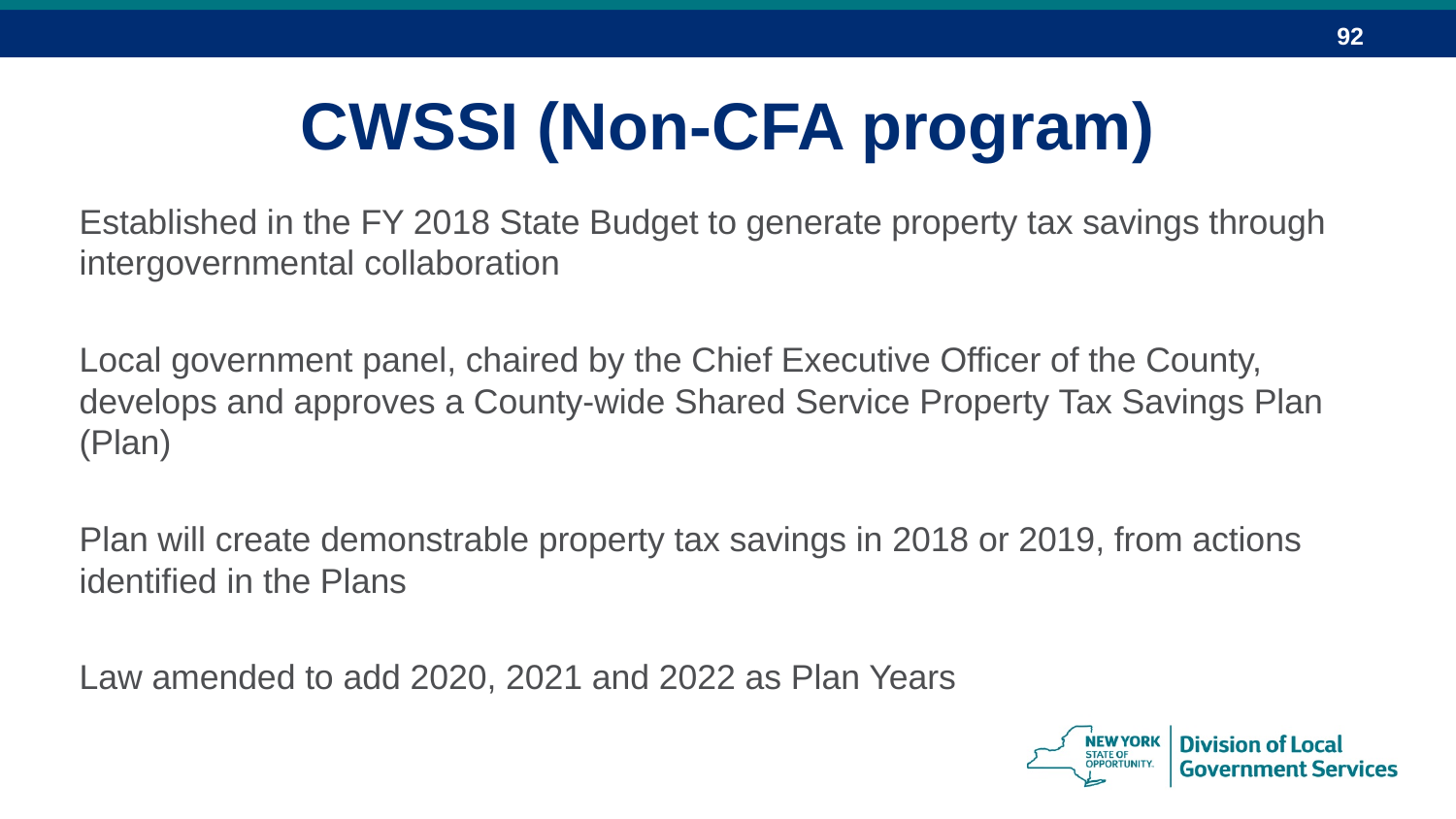

# CWSSI (Non-CFA program)
Established in the FY 2018 State Budget to generate property tax savings through intergovernmental collaboration  ​

Local government panel, chaired by the Chief Executive Officer of the County, develops and approves a County-wide Shared Service Property Tax Savings Plan (Plan)​

Plan will create demonstrable property tax savings in 2018 or 2019, from actions identified in the Plans

Law amended to add 2020, 2021 and 2022 as Plan Years